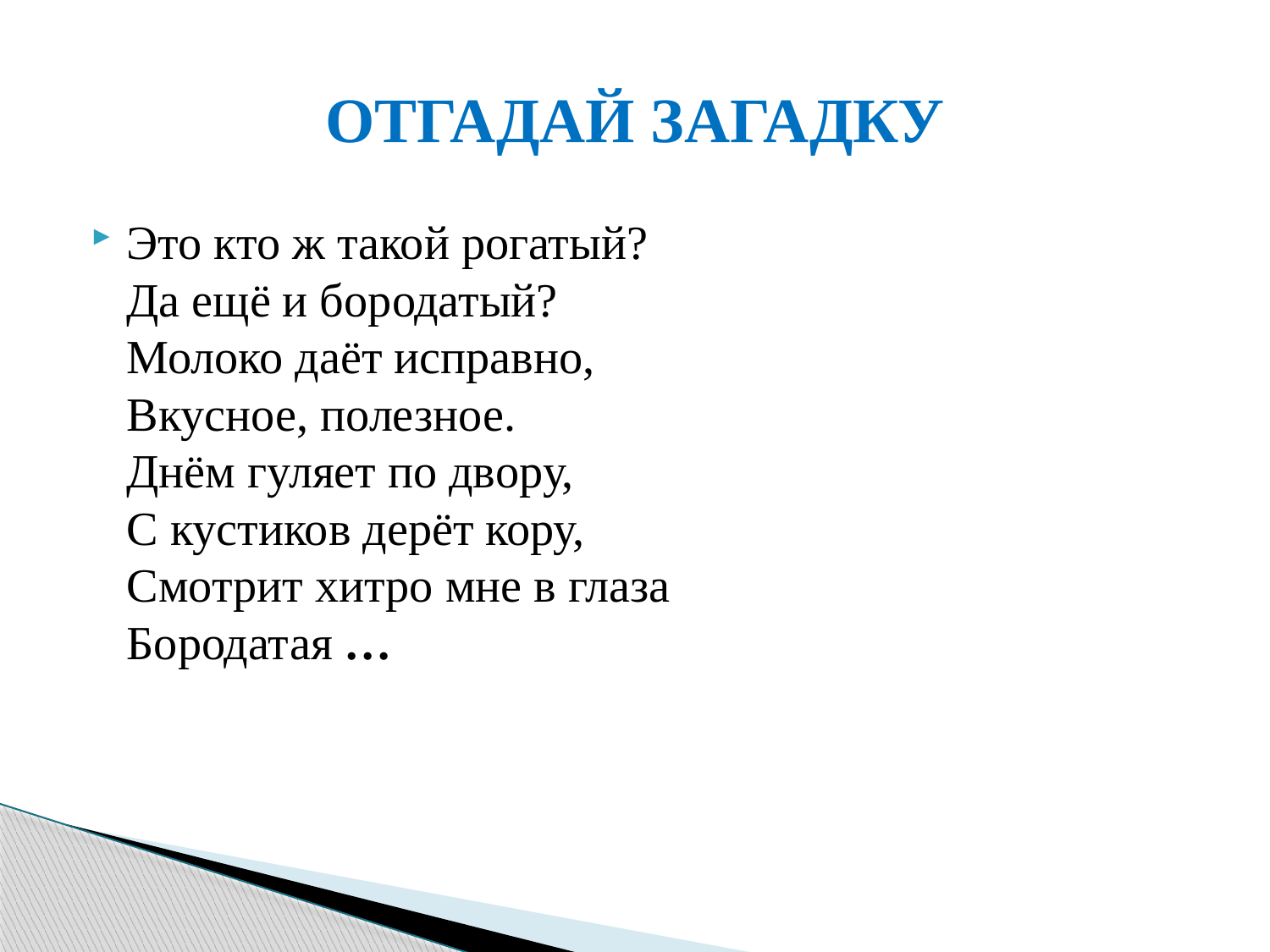

# ОТГАДАЙ ЗАГАДКУ
Это кто ж такой рогатый?
Да ещё и бородатый?
Молоко даёт исправно,
Вкусное, полезное.
Днём гуляет по двору,
С кустиков дерёт кору,
Смотрит хитро мне в глаза
Бородатая …